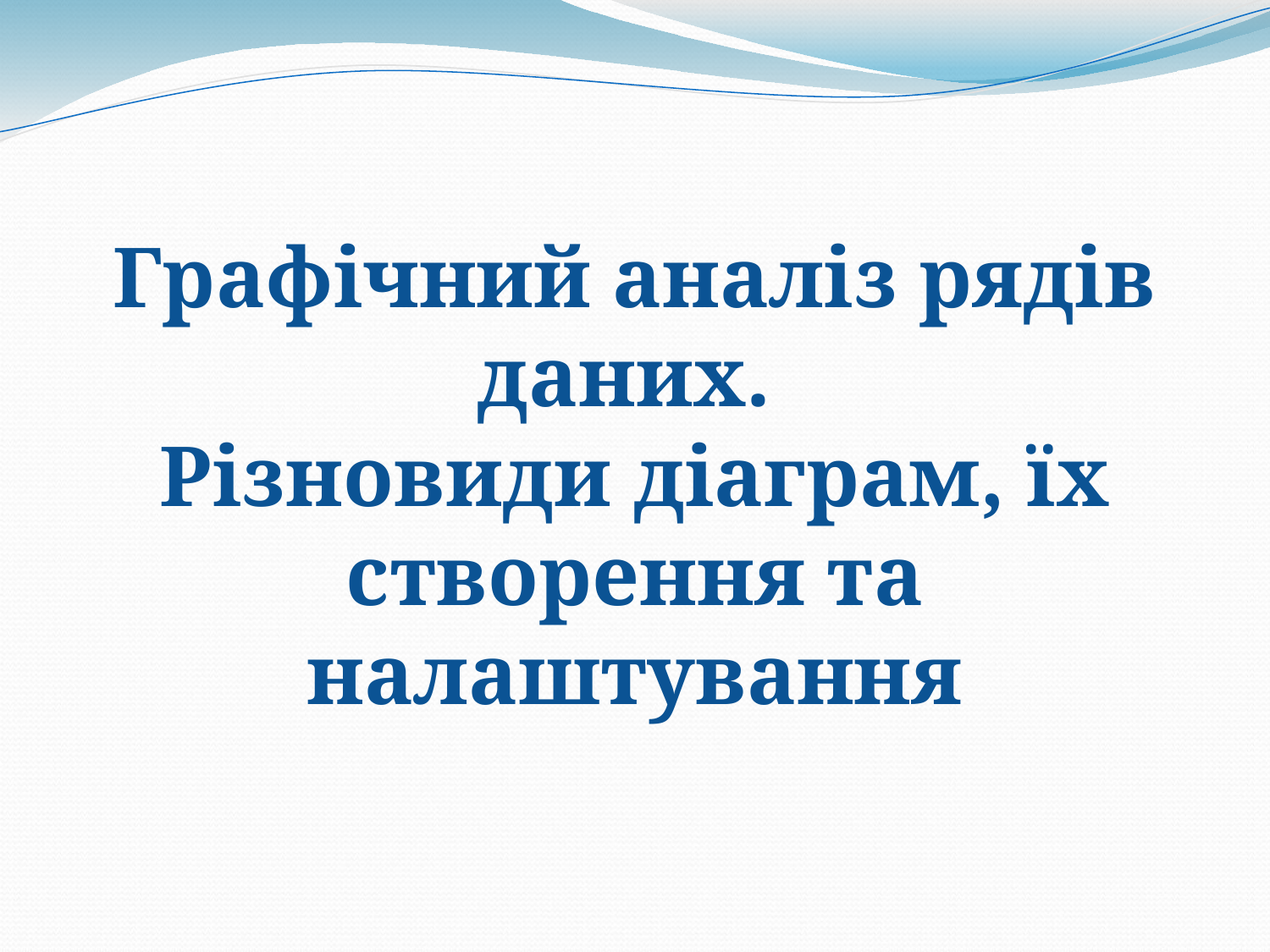

Графічний аналіз рядів даних.
Різновиди діаграм, їх створення та налаштування